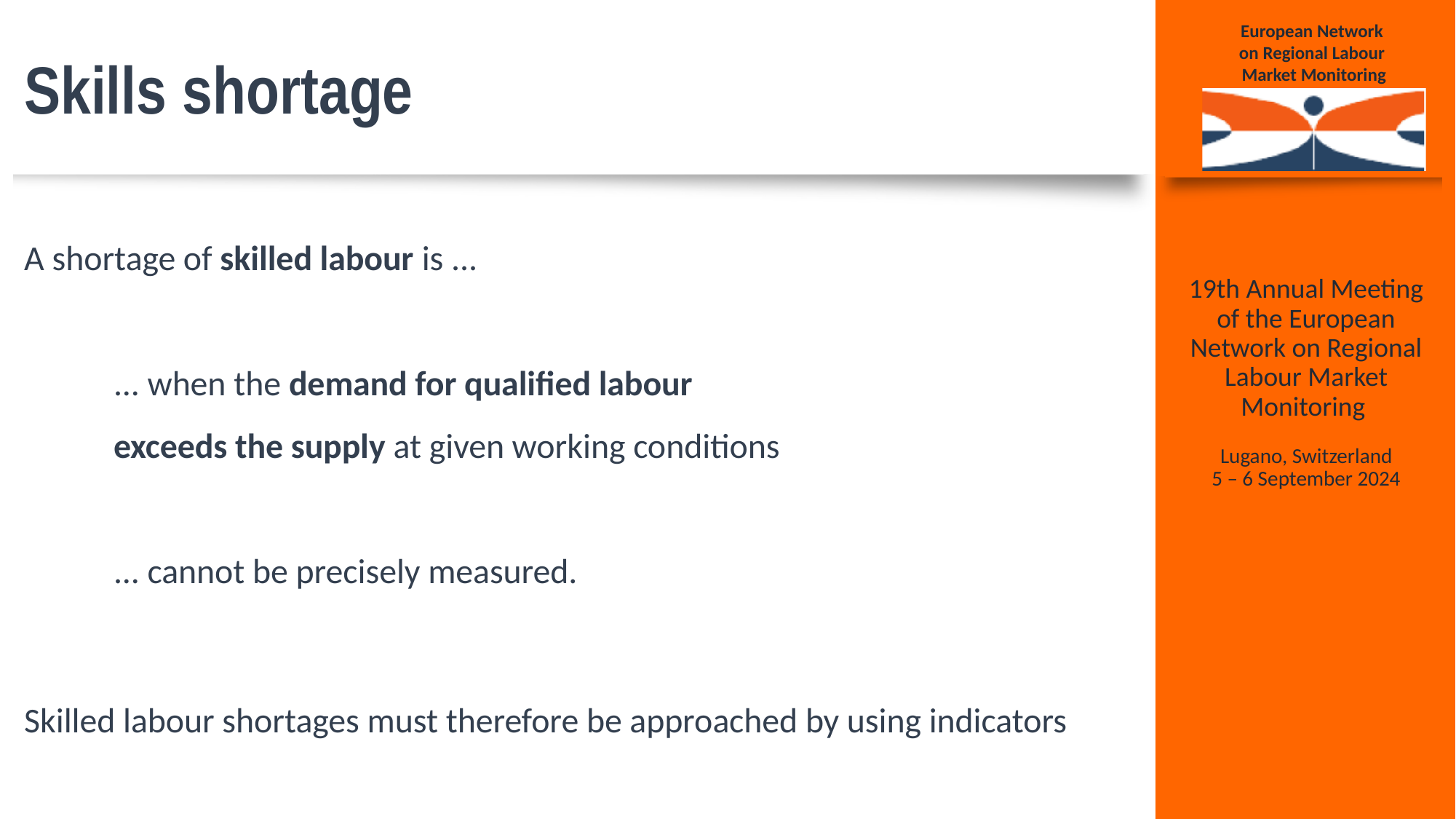

# Skills shortage
A shortage of skilled labour is ...
	... when the demand for qualified labour
	exceeds the supply at given working conditions
	... cannot be precisely measured.

Skilled labour shortages must therefore be approached by using indicators